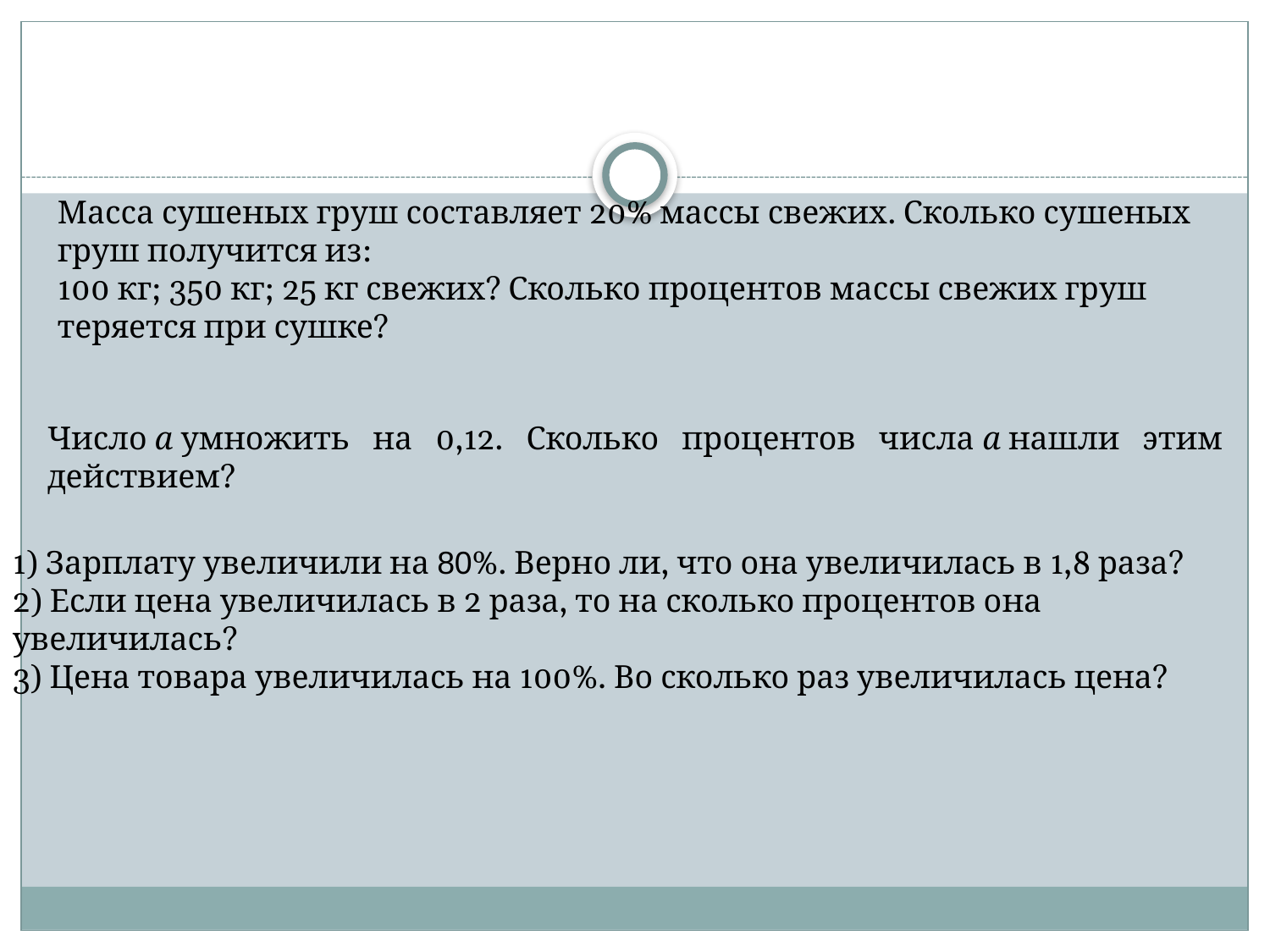

Масса сушеных груш составляет 20% массы свежих. Сколько сушеных груш получится из:
100 кг; 350 кг; 25 кг свежих? Сколько процентов массы свежих груш теряется при сушке?
Число а умножить на 0,12. Сколько процентов числа а нашли этим действием?
1) Зарплату увеличили на 80%. Верно ли, что она увеличилась в 1,8 раза?
2) Если цена увеличилась в 2 раза, то на сколько процентов она увеличилась?
3) Цена товара увеличилась на 100%. Во сколько раз увеличилась цена?